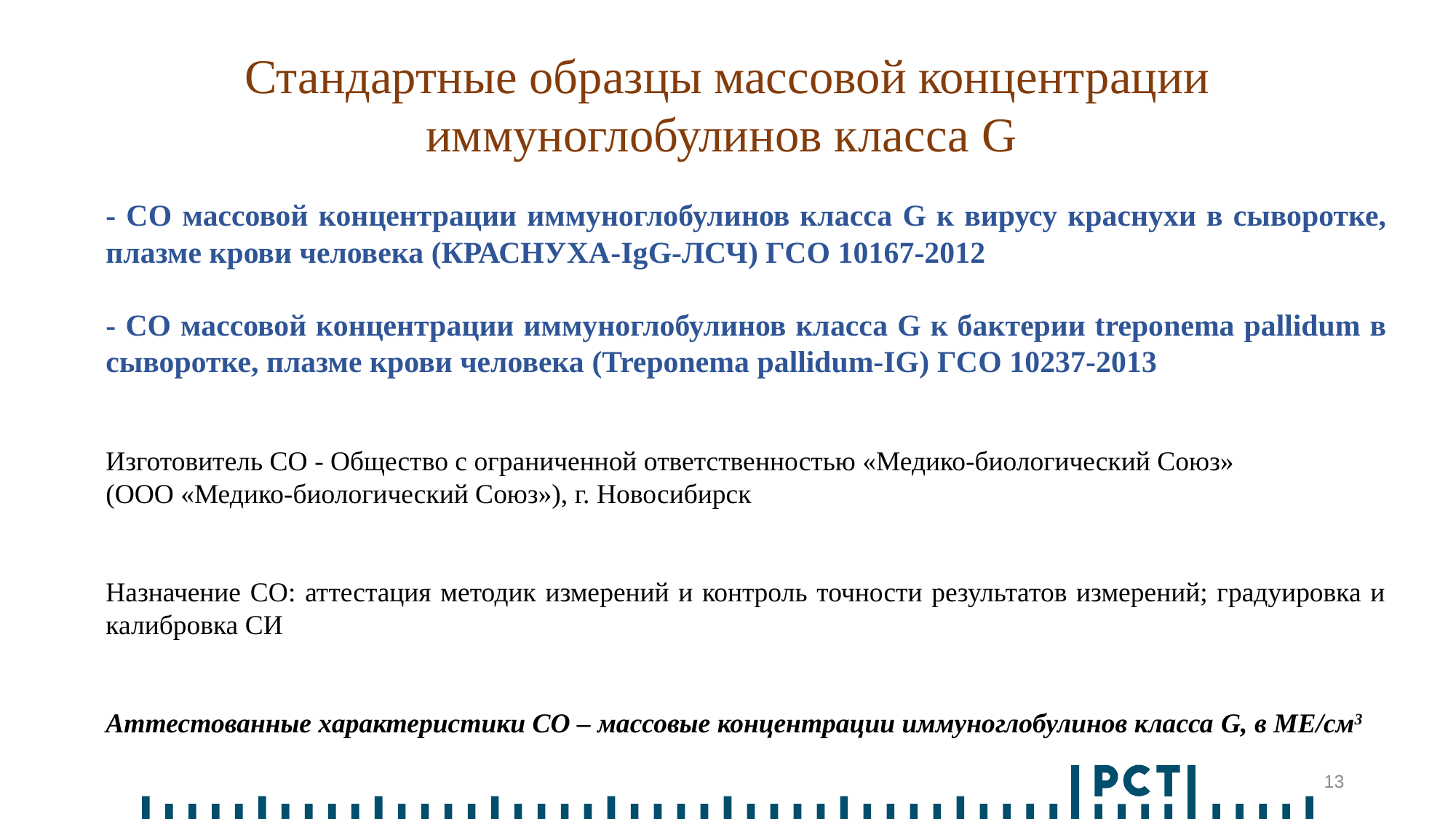

Стандартные образцы массовой концентрации иммуноглобулинов класса G
- СО массовой концентрации иммуноглобулинов класса G к вирусу краснухи в сыворотке, плазме крови человека (КРАСНУХА-IgG-ЛСЧ) ГСО 10167-2012

- СО массовой концентрации иммуноглобулинов класса G к бактерии treponema pallidum в сыворотке, плазме крови человека (Treponema pallidum-IG) ГСО 10237-2013

Изготовитель СО - Общество с ограниченной ответственностью «Медико-биологический Союз»
(ООО «Медико-биологический Союз»), г. Новосибирск

Назначение СО: аттестация методик измерений и контроль точности результатов измерений; градуировка и калибровка СИ

Аттестованные характеристики СО – массовые концентрации иммуноглобулинов класса G, в МЕ/см3
13